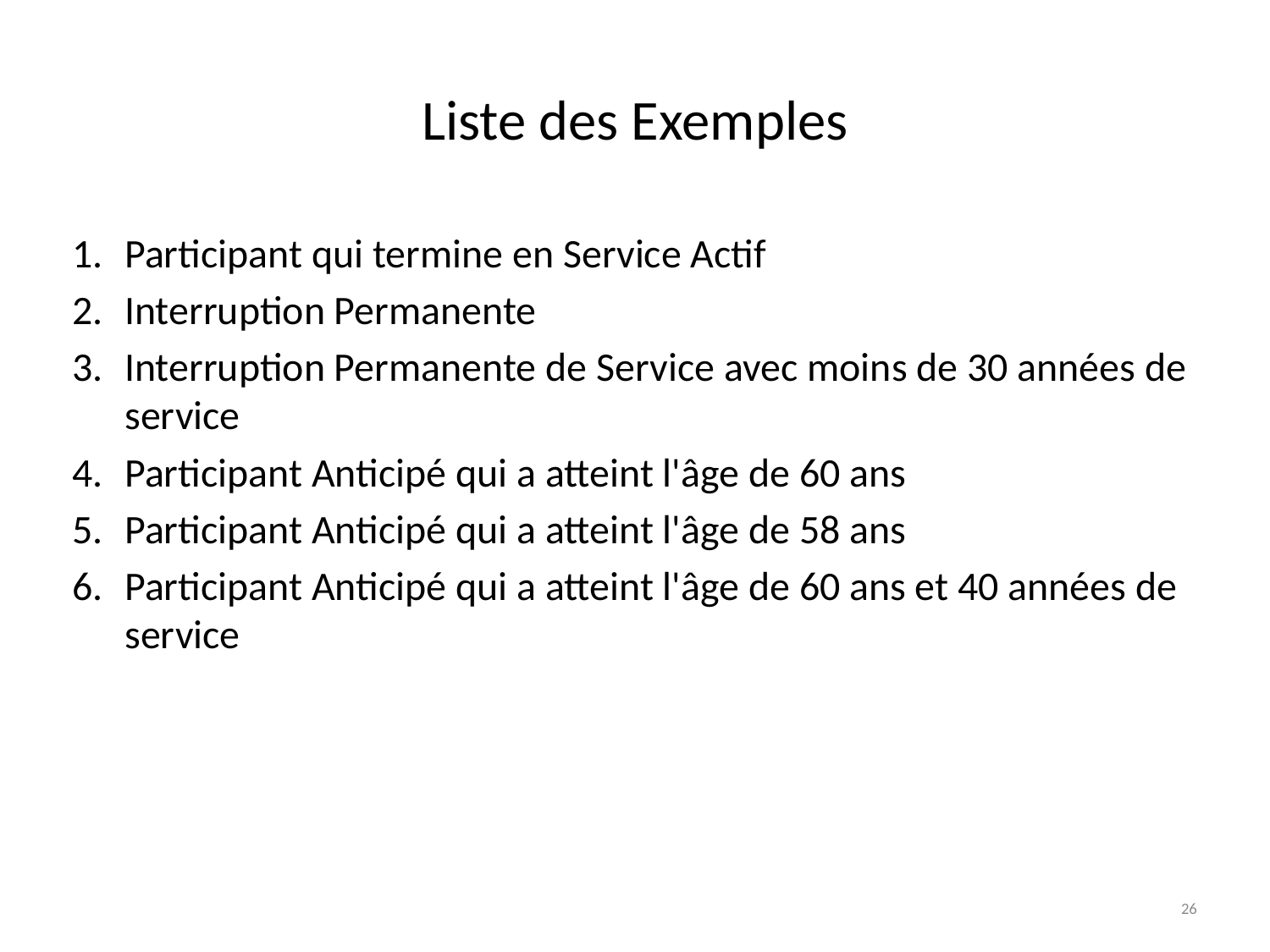

# Liste des Exemples
Participant qui termine en Service Actif
Interruption Permanente
Interruption Permanente de Service avec moins de 30 années de service
Participant Anticipé qui a atteint l'âge de 60 ans
Participant Anticipé qui a atteint l'âge de 58 ans
Participant Anticipé qui a atteint l'âge de 60 ans et 40 années de service

26